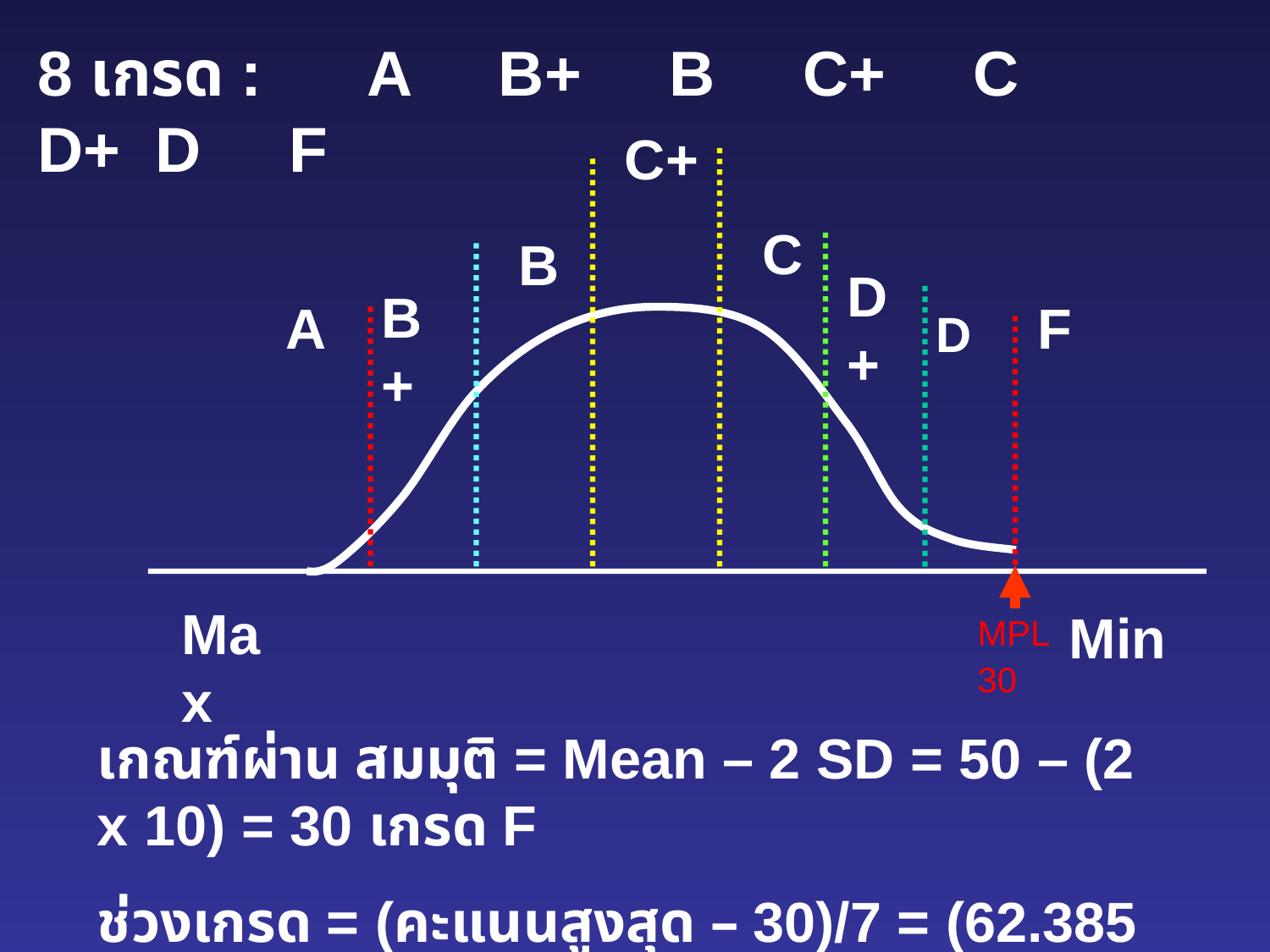

8 เกรด :      A     B+     B     C+     C     D+  D     F
C+

C
B

D+
B+

F
A
D

Max
Min
MPL
30
เกณฑ์ผ่าน สมมุติ = Mean – 2 SD = 50 – (2 x 10) = 30 เกรด F
ช่วงเกรด = (คะแนนสูงสุด – 30)/7 = (62.385 – 30)/7 = 2.855